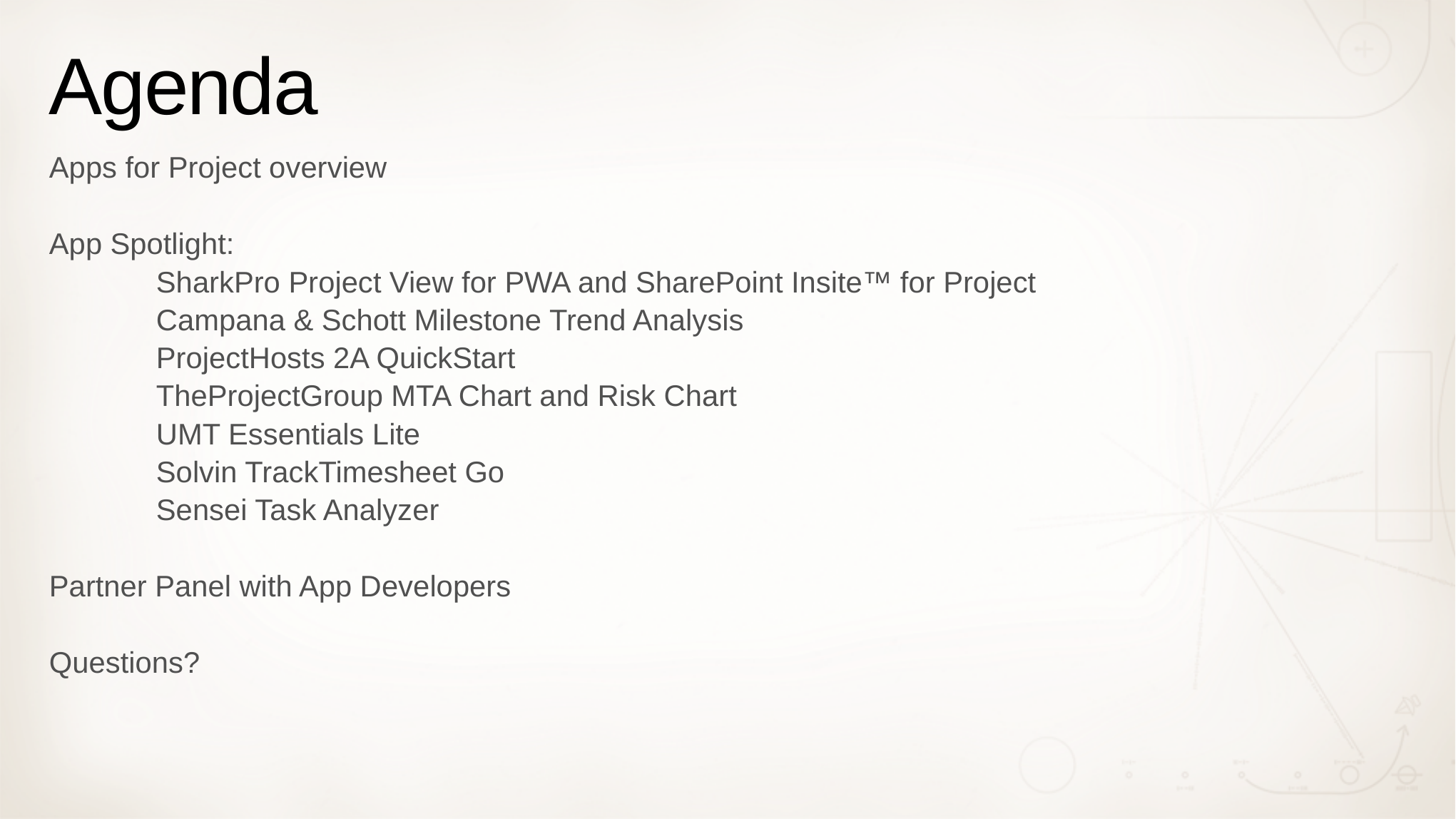

# Agenda
Apps for Project overview

App Spotlight:
	SharkPro Project View for PWA and SharePoint Insite™ for Project
	Campana & Schott Milestone Trend Analysis
	ProjectHosts 2A QuickStart
	TheProjectGroup MTA Chart and Risk Chart
	UMT Essentials Lite
	Solvin TrackTimesheet Go
	Sensei Task Analyzer

Partner Panel with App Developers

Questions?